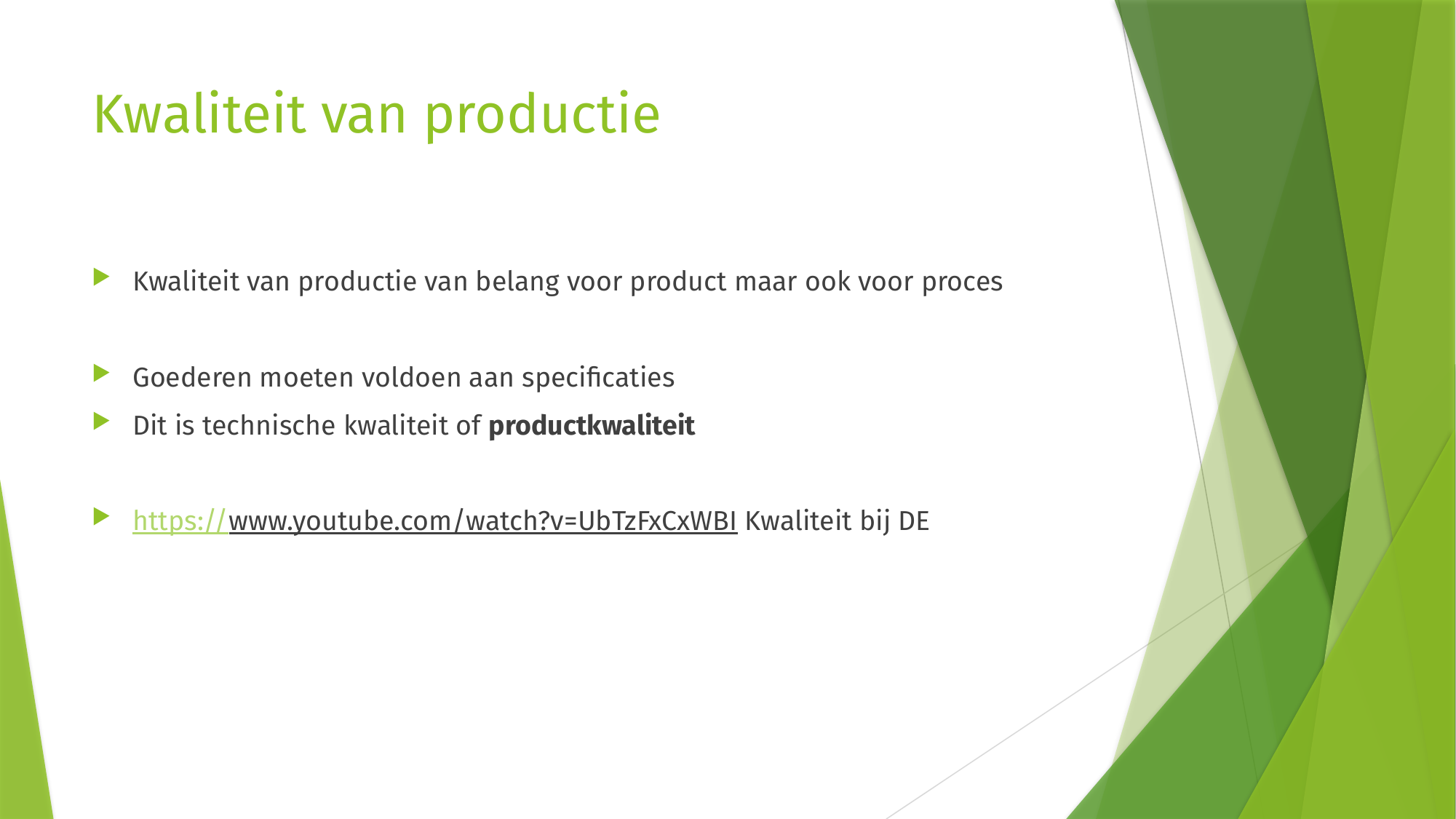

# Kwaliteit van productie
Kwaliteit van productie van belang voor product maar ook voor proces

Goederen moeten voldoen aan specificaties
Dit is technische kwaliteit of productkwaliteit

https://www.youtube.com/watch?v=UbTzFxCxWBI Kwaliteit bij DE